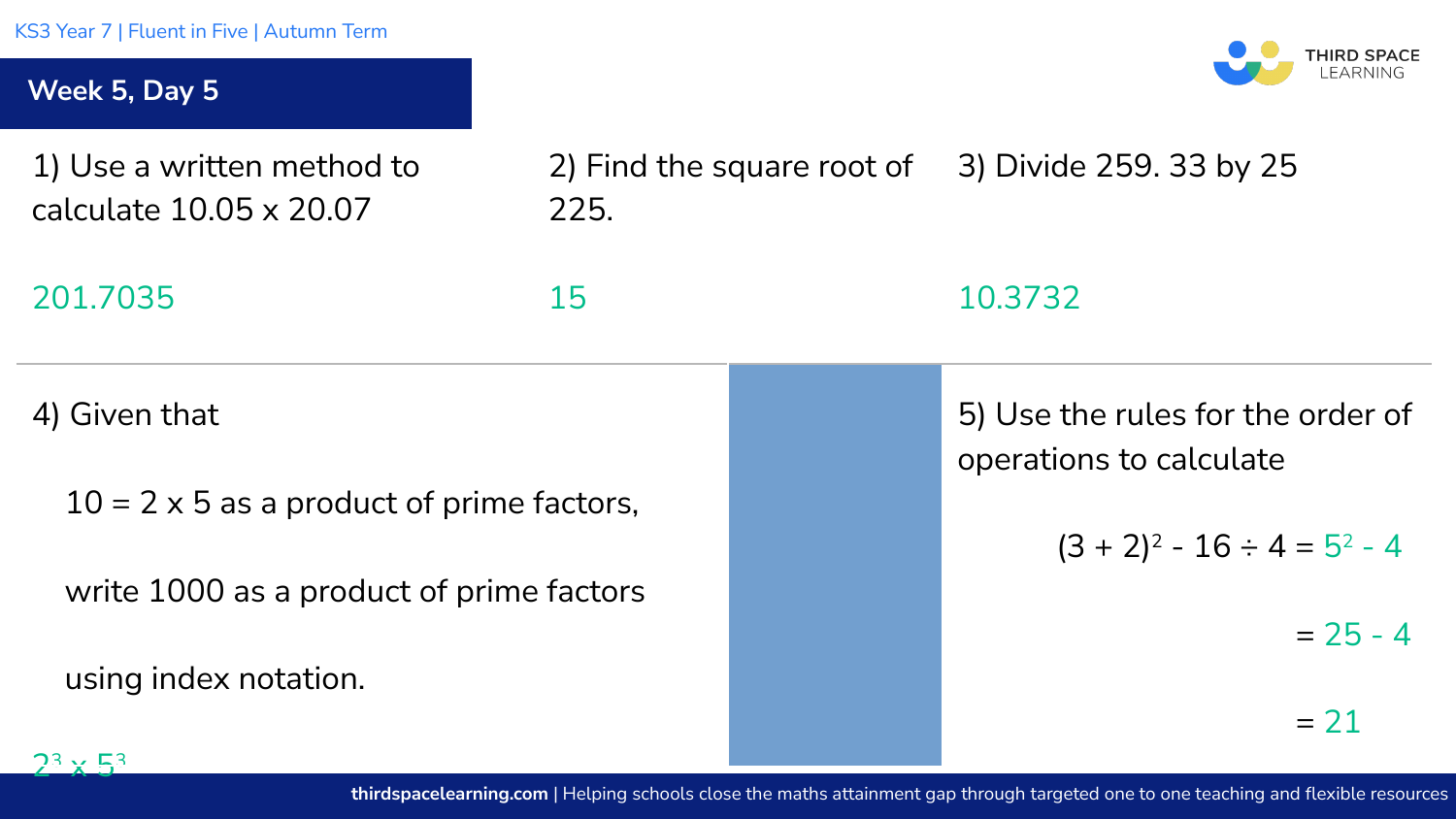

Week 5, Day 5
| 1) Use a written method to calculate 10.05 x 20.07 201.7035 |  | 2) Find the square root of 225. 15 |  | 3) Divide 259. 33 by 25 10.3732 |
| --- | --- | --- | --- | --- |
| 4) Given that 10 = 2 x 5 as a product of prime factors, write 1000 as a product of prime factors using index notation. 23 x 53 |  |  | 5) Use the rules for the order of operations to calculate (3 + 2)2 - 16 ÷ 4 = 52 - 4 = 25 - 4 = 21 |  |